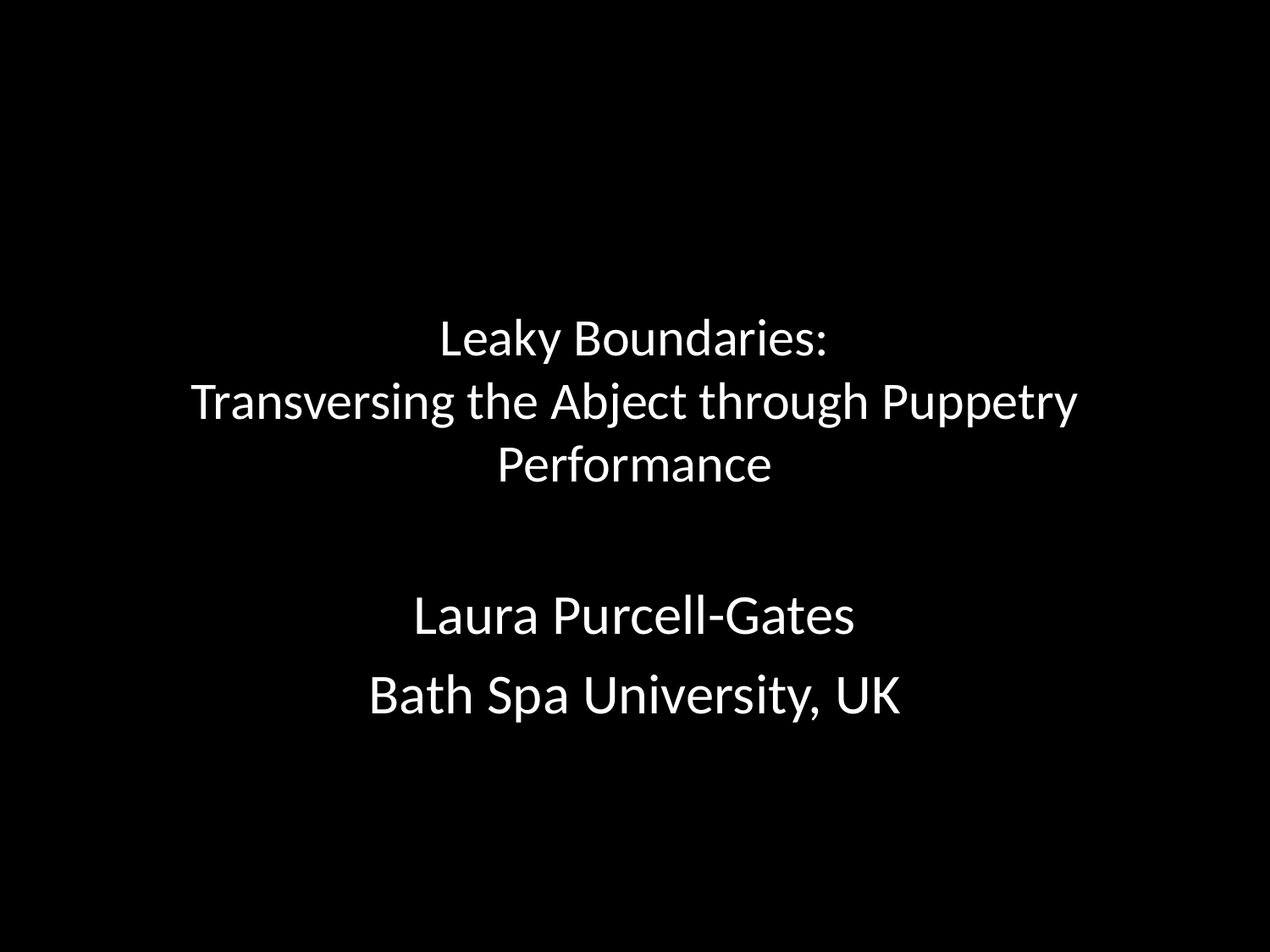

# Leaky Boundaries: Transversing the Abject through Puppetry Performance
Laura Purcell-Gates
Bath Spa University, UK